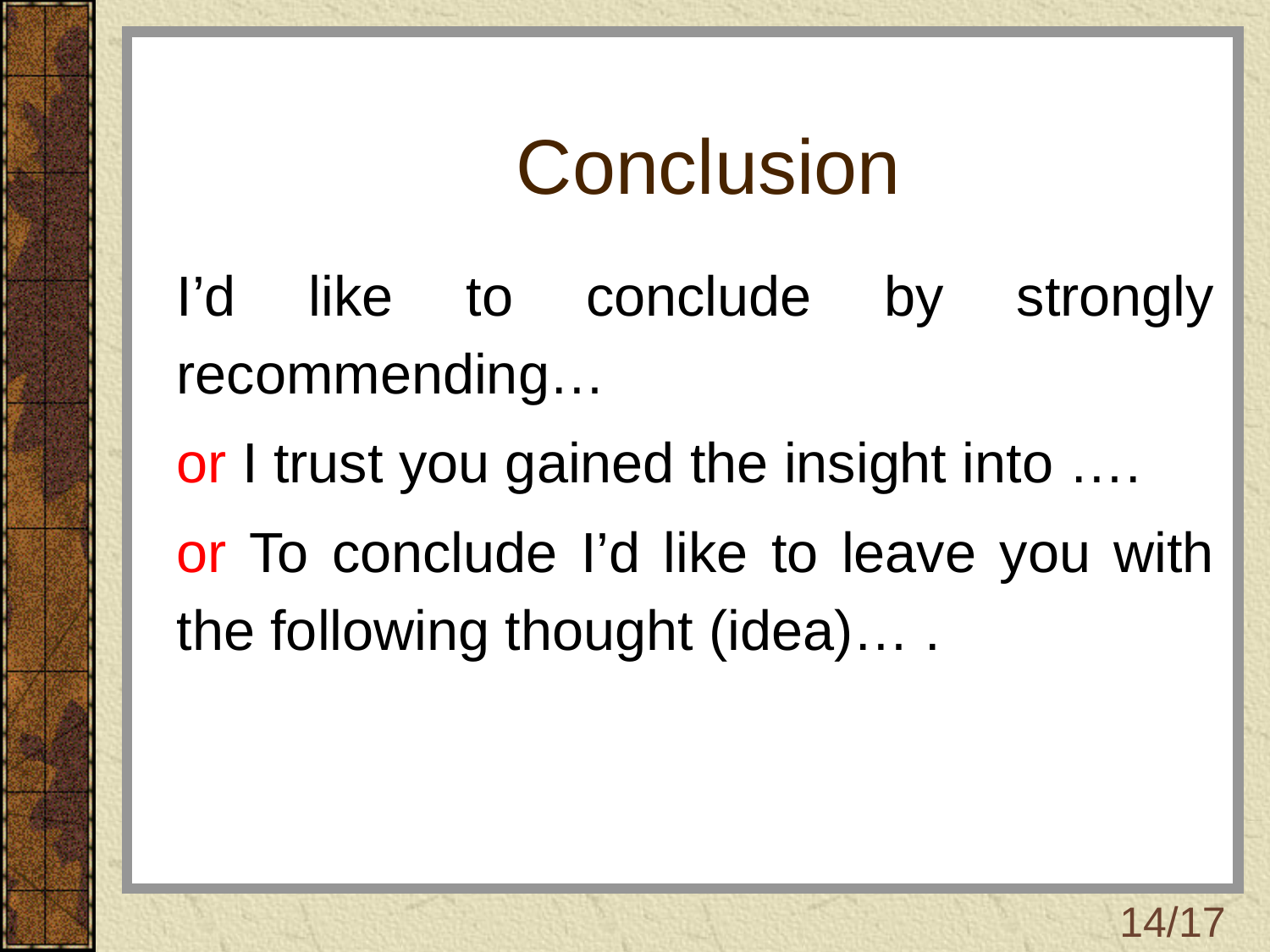

# Conclusion
I’d like to conclude by strongly recommending…
or I trust you gained the insight into ….
or To conclude I’d like to leave you with the following thought (idea)… .

14/17